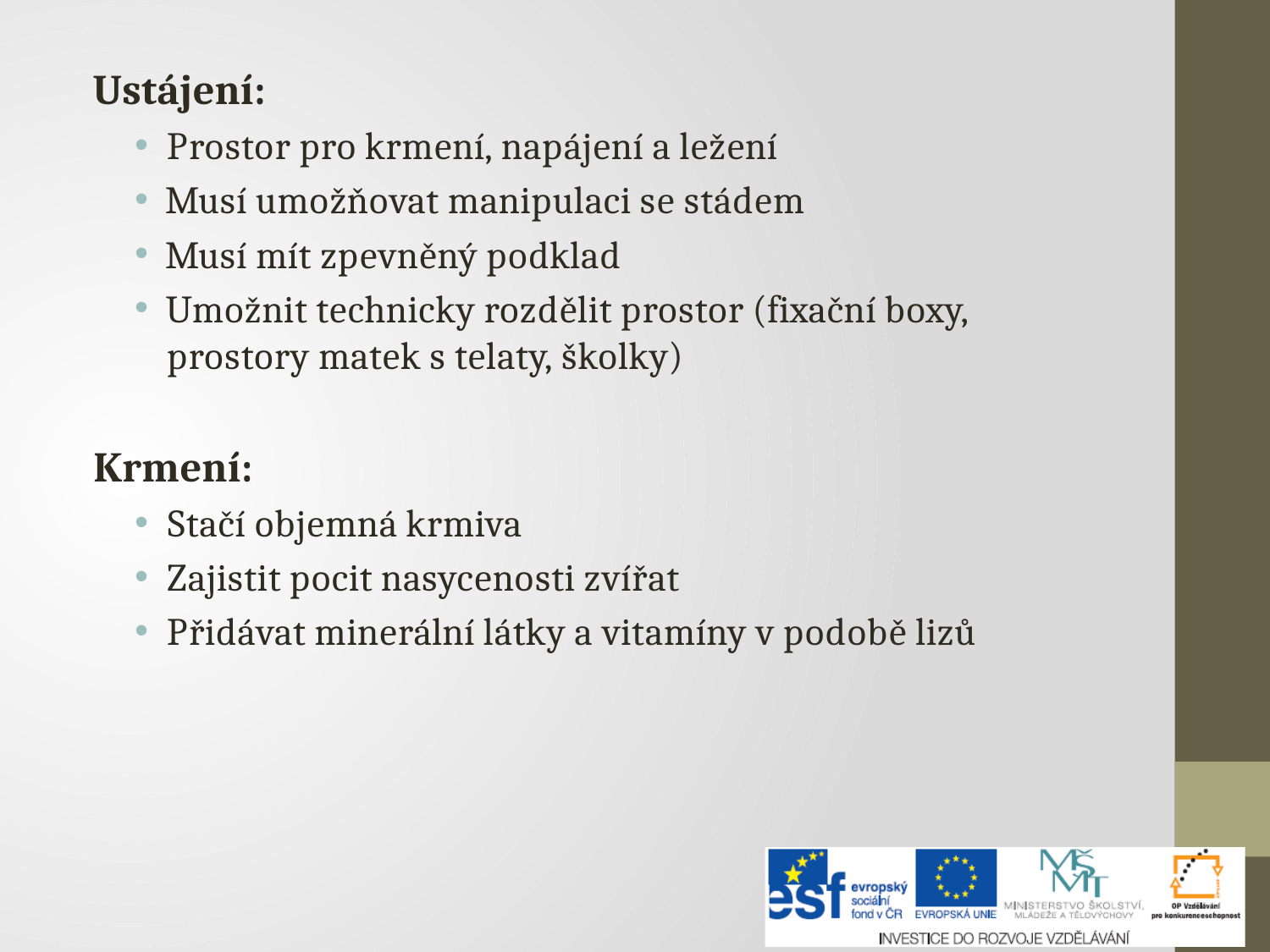

Ustájení:
Prostor pro krmení, napájení a ležení
Musí umožňovat manipulaci se stádem
Musí mít zpevněný podklad
Umožnit technicky rozdělit prostor (fixační boxy, prostory matek s telaty, školky)

Krmení:
Stačí objemná krmiva
Zajistit pocit nasycenosti zvířat
Přidávat minerální látky a vitamíny v podobě lizů